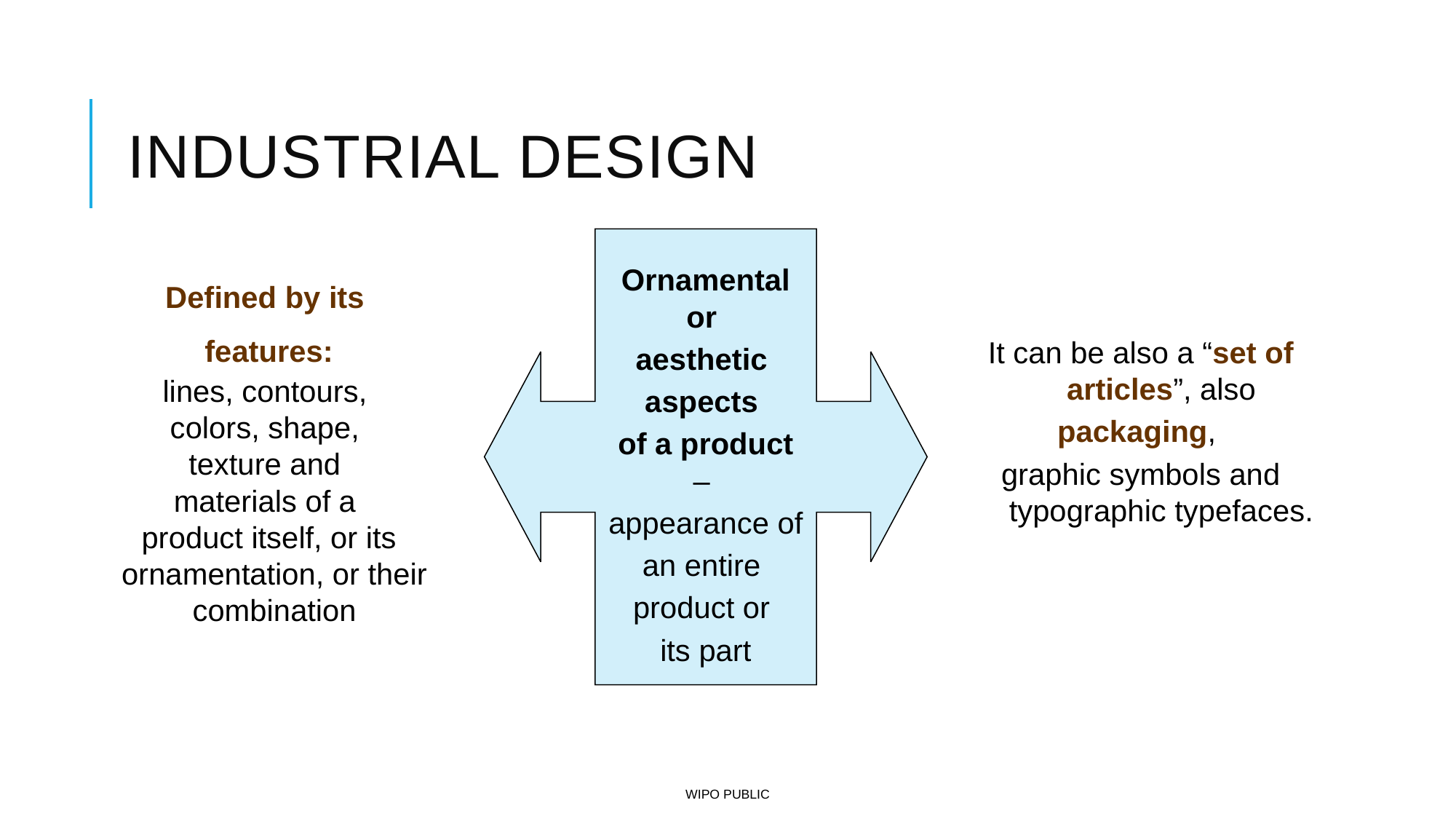

# Industrial design

Ornamental or
aesthetic
aspects
of a product –
appearance of
an entire
product or
its part

Defined by its
features:
lines, contours,
colors, shape,
texture and
materials of a
product itself, or its ornamentation, or their combination
It can be also a “set of articles”, also
packaging,
graphic symbols and typographic typefaces.